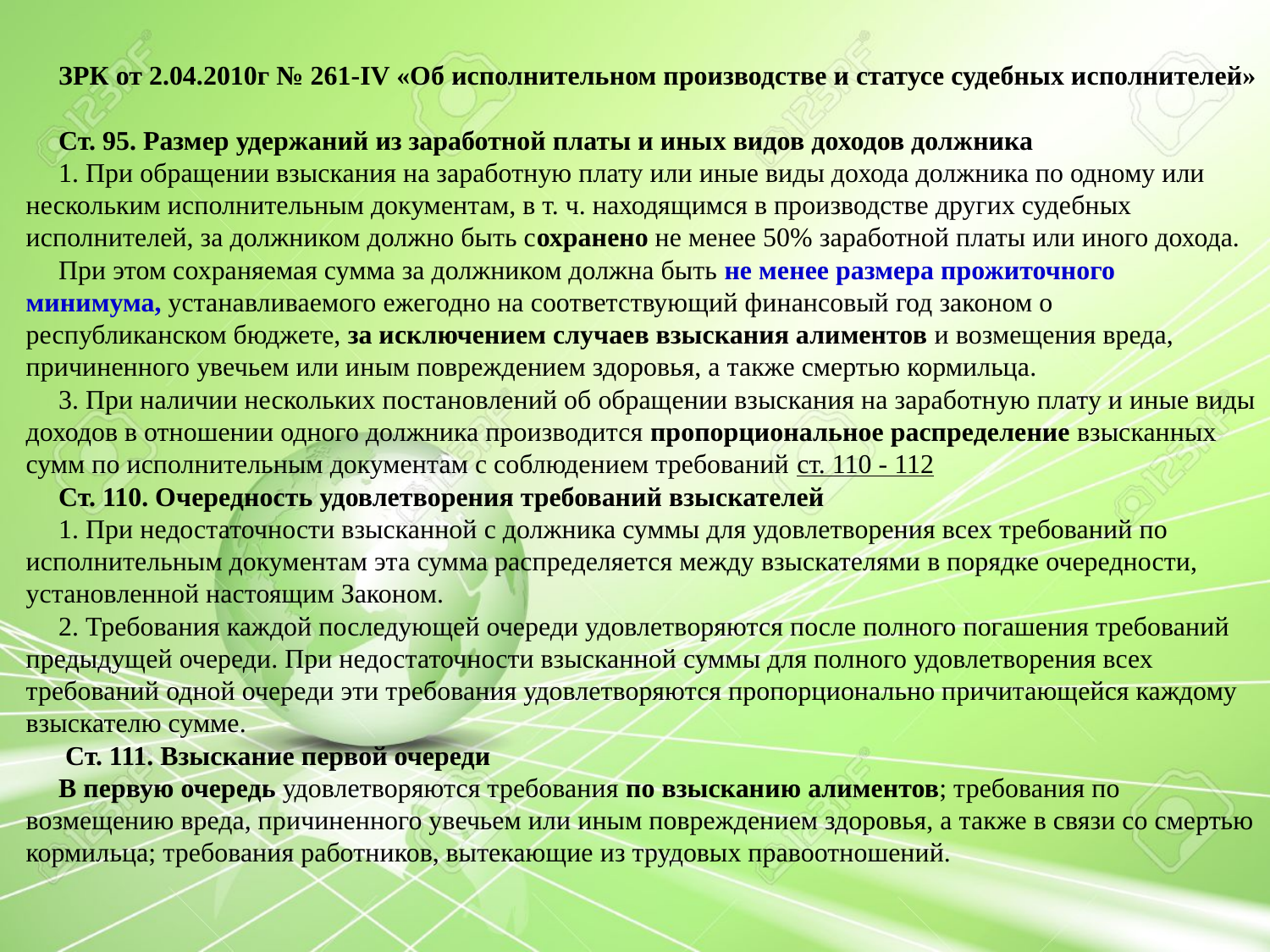

ЗРК от 2.04.2010г № 261-IV «Об исполнительном производстве и статусе судебных исполнителей»

Ст. 95. Размер удержаний из заработной платы и иных видов доходов должника
1. При обращении взыскания на заработную плату или иные виды дохода должника по одному или нескольким исполнительным документам, в т. ч. находящимся в производстве других судебных исполнителей, за должником должно быть сохранено не менее 50% заработной платы или иного дохода.
При этом сохраняемая сумма за должником должна быть не менее размера прожиточного минимума, устанавливаемого ежегодно на соответствующий финансовый год законом о республиканском бюджете, за исключением случаев взыскания алиментов и возмещения вреда, причиненного увечьем или иным повреждением здоровья, а также смертью кормильца.
3. При наличии нескольких постановлений об обращении взыскания на заработную плату и иные виды доходов в отношении одного должника производится пропорциональное распределение взысканных сумм по исполнительным документам с соблюдением требований ст. 110 - 112
Ст. 110. Очередность удовлетворения требований взыскателей
1. При недостаточности взысканной с должника суммы для удовлетворения всех требований по исполнительным документам эта сумма распределяется между взыскателями в порядке очередности, установленной настоящим Законом.
2. Требования каждой последующей очереди удовлетворяются после полного погашения требований предыдущей очереди. При недостаточности взысканной суммы для полного удовлетворения всех требований одной очереди эти требования удовлетворяются пропорционально причитающейся каждому взыскателю сумме.
 Ст. 111. Взыскание первой очереди
В первую очередь удовлетворяются требования по взысканию алиментов; требования по возмещению вреда, причиненного увечьем или иным повреждением здоровья, а также в связи со смертью кормильца; требования работников, вытекающие из трудовых правоотношений.